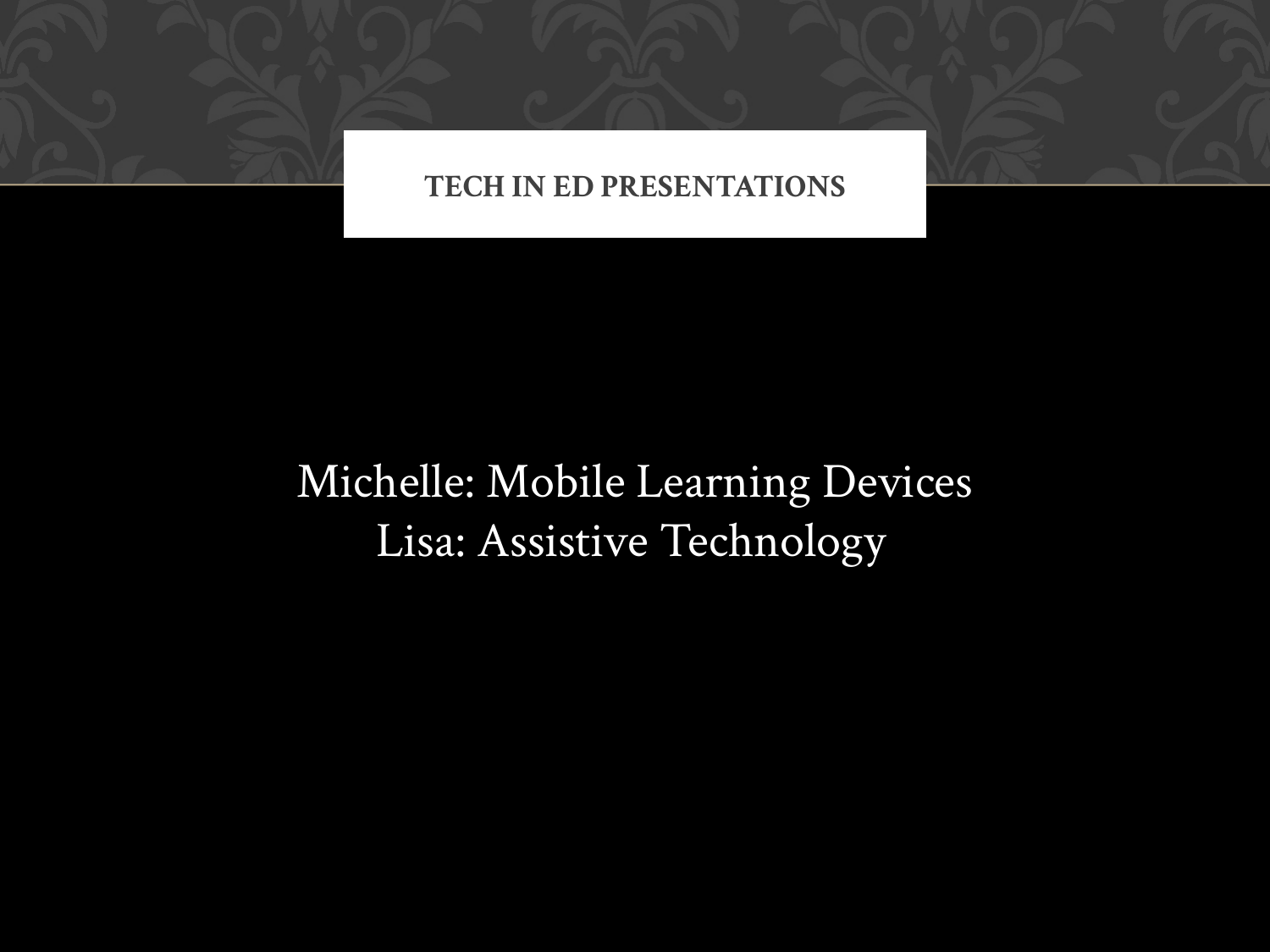

# Tech in ed presentations
 Michelle: Mobile Learning Devices
Lisa: Assistive Technology